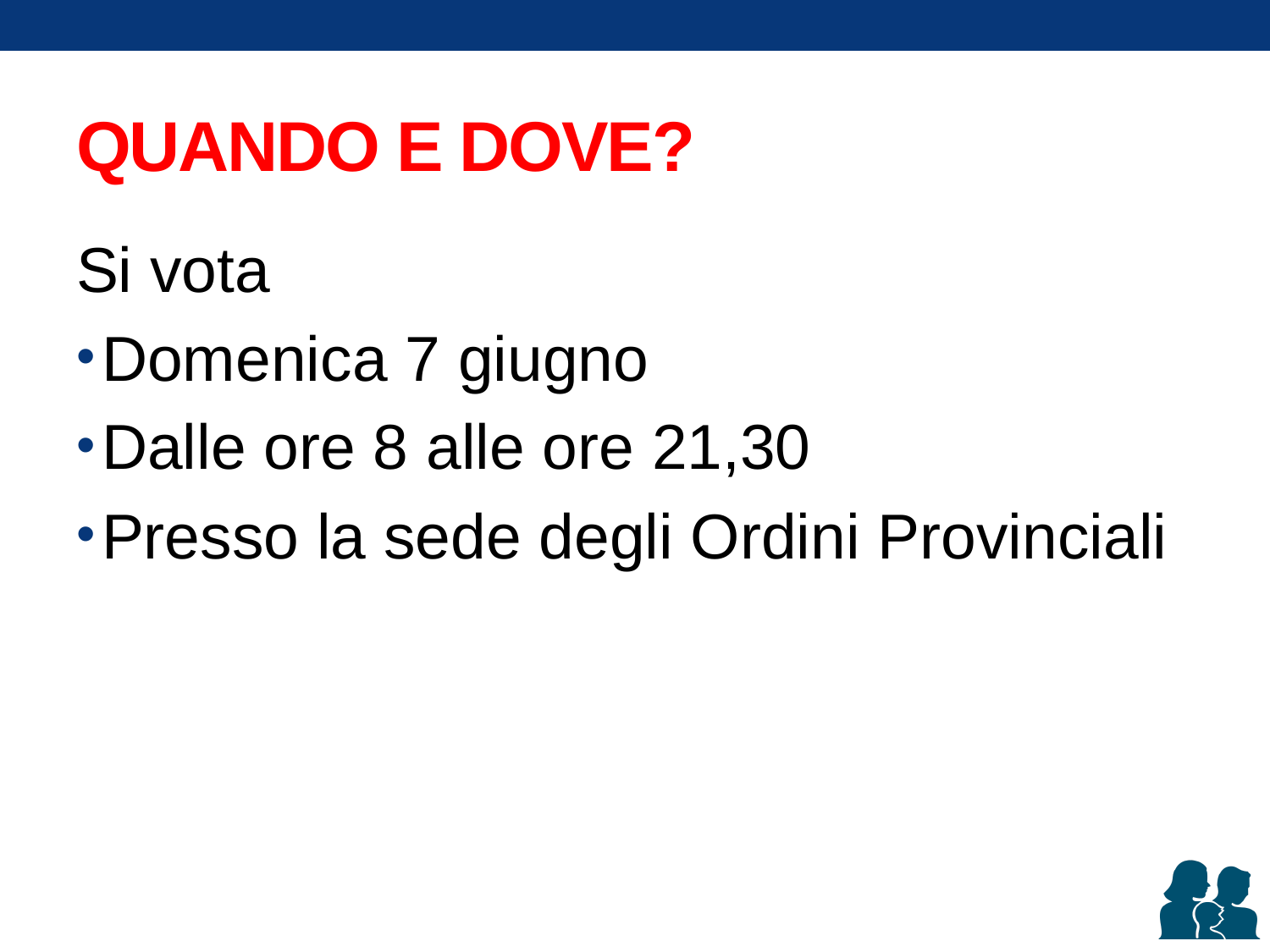

# QUANDO E DOVE?
Si vota
Domenica 7 giugno
Dalle ore 8 alle ore 21,30
Presso la sede degli Ordini Provinciali